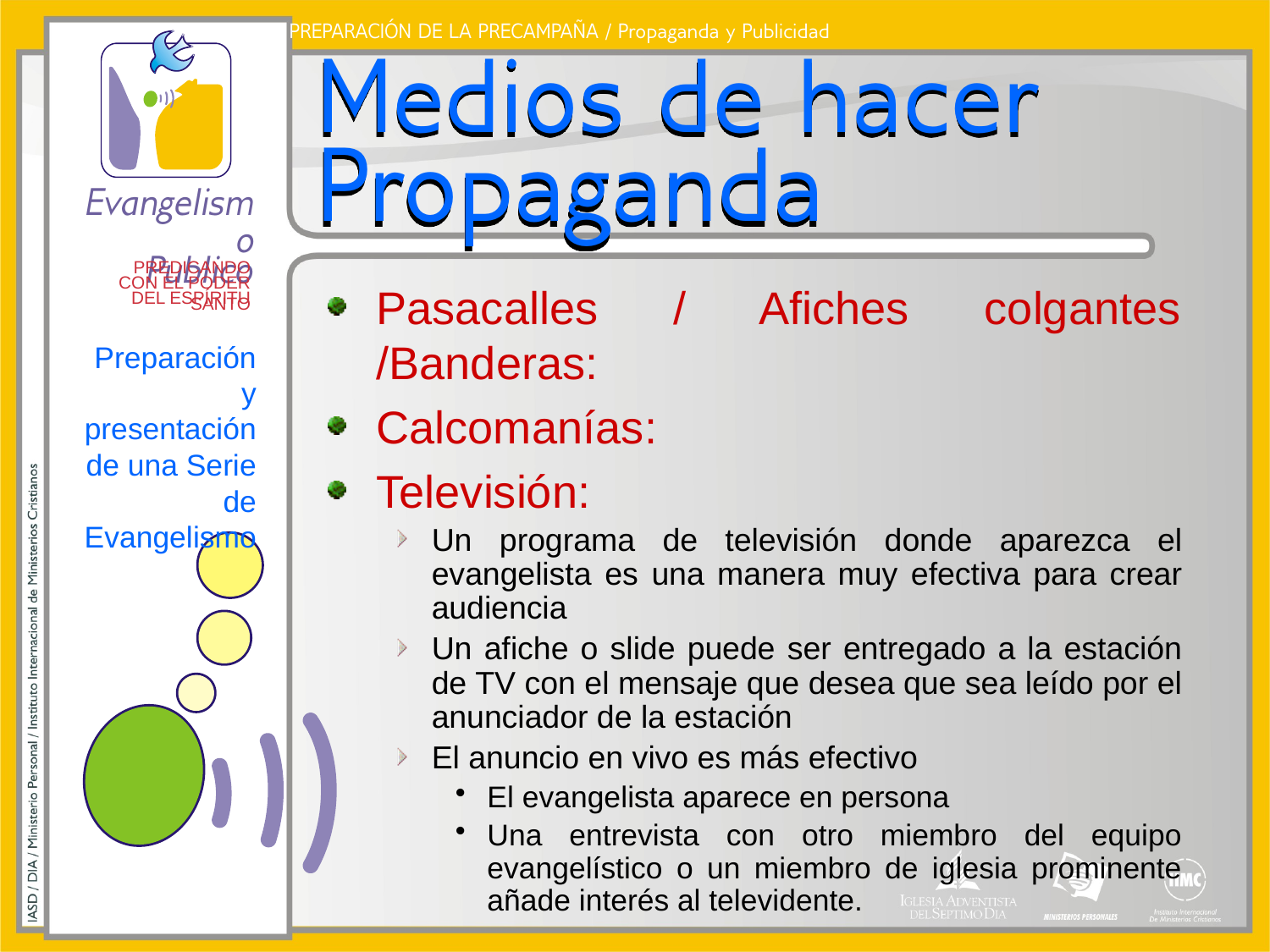

PREPARACIÓN DE LA PRECAMPAÑA / Propaganda y Publicidad
# Medios de hacer Propaganda
Pasacalles / Afiches colgantes /Banderas:
Calcomanías:
Televisión:
Un programa de televisión donde aparezca el evangelista es una manera muy efectiva para crear audiencia
Un afiche o slide puede ser entregado a la estación de TV con el mensaje que desea que sea leído por el anunciador de la estación
El anuncio en vivo es más efectivo
El evangelista aparece en persona
Una entrevista con otro miembro del equipo evangelístico o un miembro de iglesia prominente añade interés al televidente.